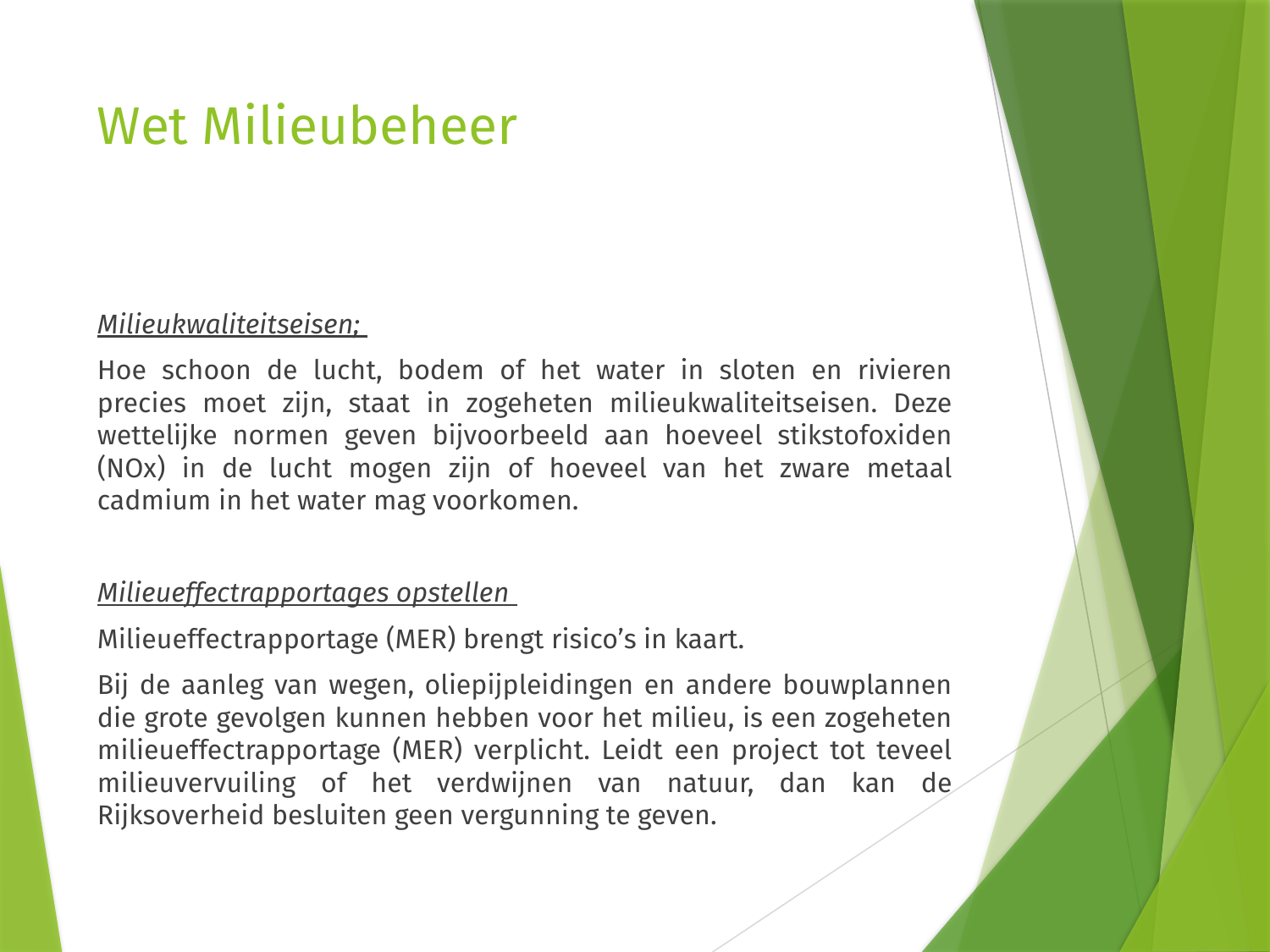

# Wet Milieubeheer
Milieukwaliteitseisen;
Hoe schoon de lucht, bodem of het water in sloten en rivieren precies moet zijn, staat in zogeheten milieukwaliteitseisen. Deze wettelijke normen geven bijvoorbeeld aan hoeveel stikstofoxiden (NOx) in de lucht mogen zijn of hoeveel van het zware metaal cadmium in het water mag voorkomen.

Milieueffectrapportages opstellen
Milieueffectrapportage (MER) brengt risico’s in kaart.
Bij de aanleg van wegen, oliepijpleidingen en andere bouwplannen die grote gevolgen kunnen hebben voor het milieu, is een zogeheten milieueffectrapportage (MER) verplicht. Leidt een project tot teveel milieuvervuiling of het verdwijnen van natuur, dan kan de Rijksoverheid besluiten geen vergunning te geven.